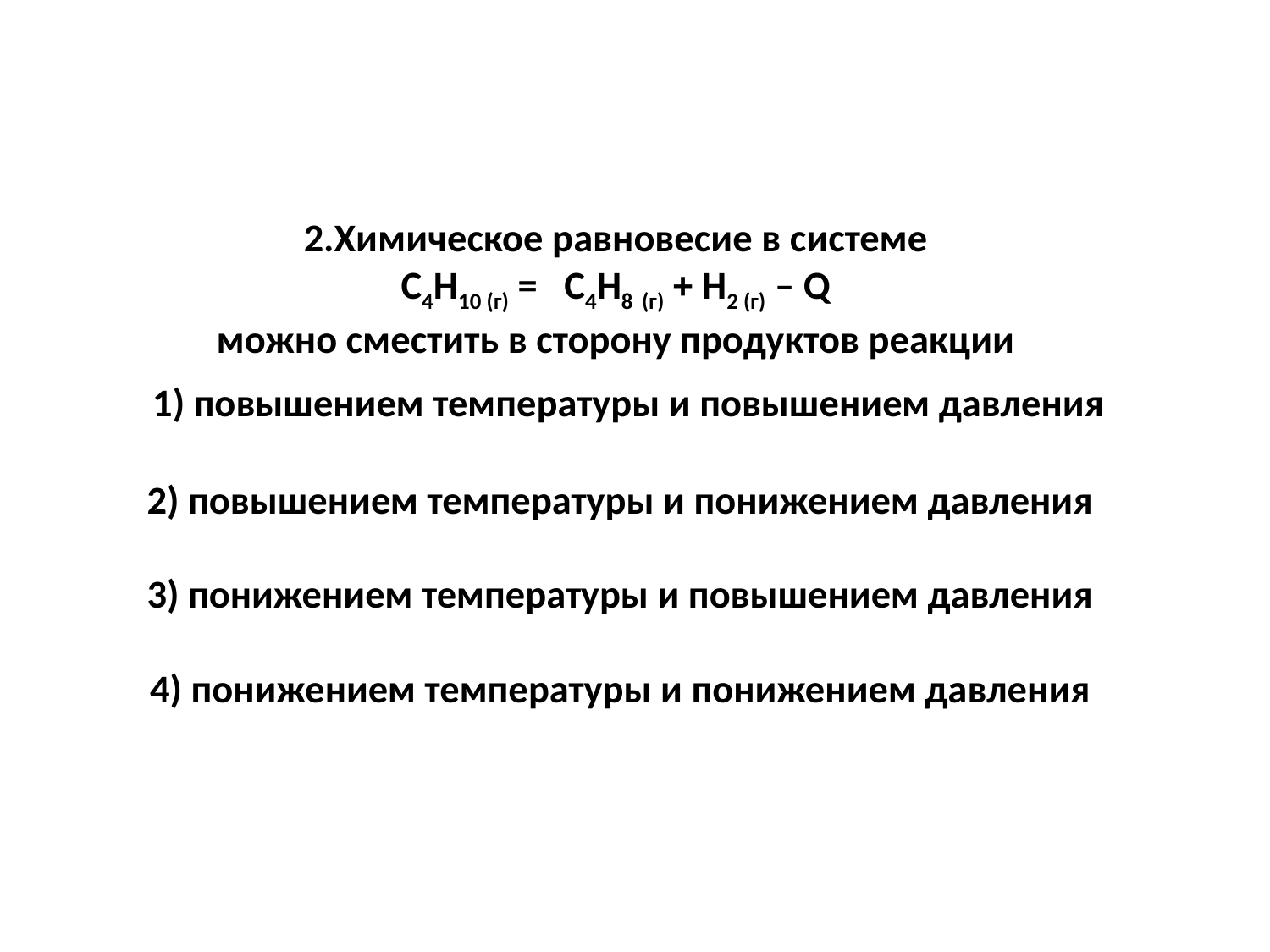

# 2.Химическое равновесие в системе C4H10 (г) =   C4H8 (г) + H2 (г) – Q можно сместить в сторону продуктов реакции   1) повышением температуры и повышением давления     2) повышением температуры и понижением давления     3) понижением температуры и повышением давления     4) понижением температуры и понижением давления